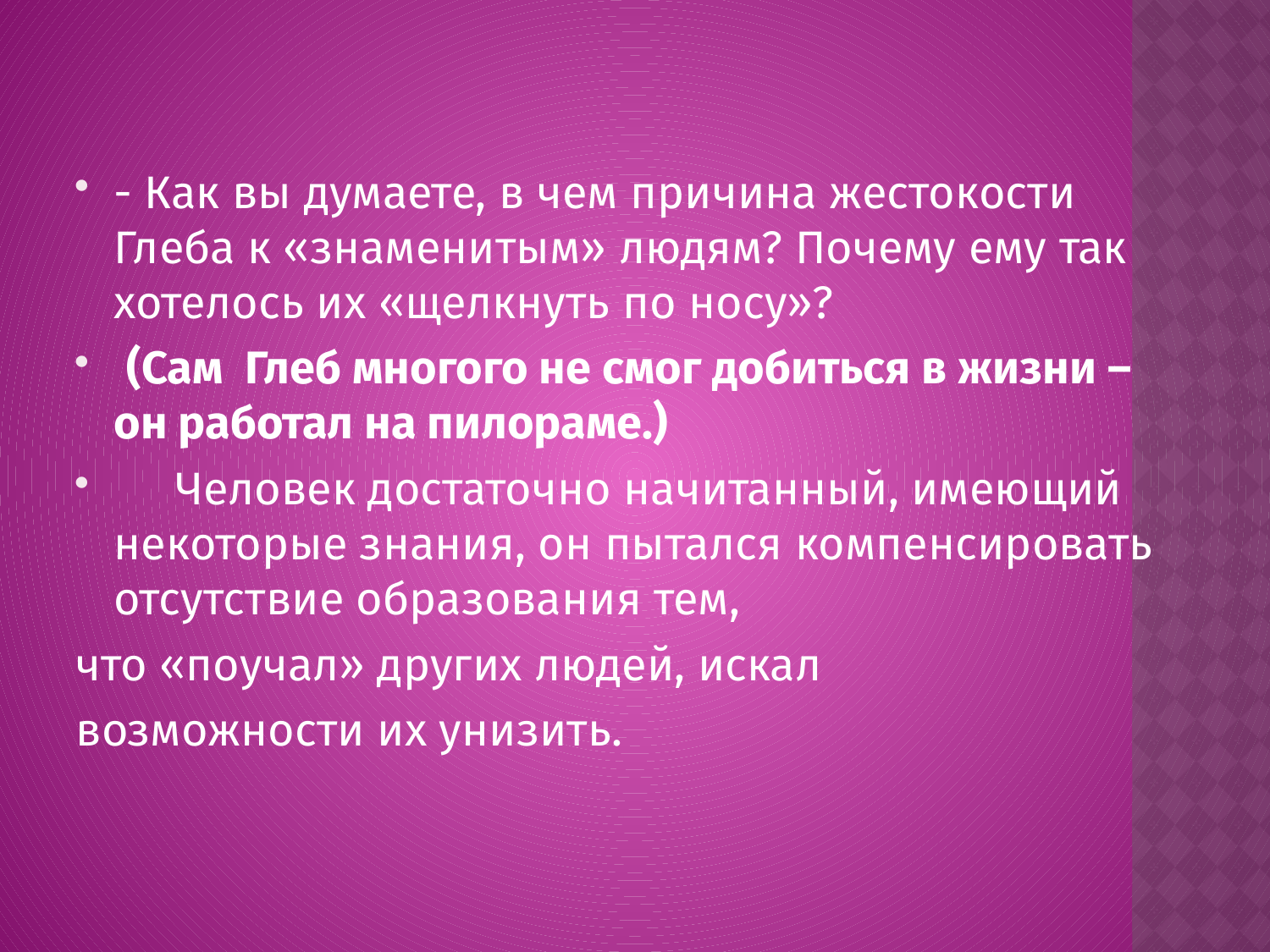

#
- Как вы думаете, в чем причина жестокости Глеба к «знаменитым» людям? Почему ему так хотелось их «щелкнуть по носу»?
 (Сам  Глеб многого не смог добиться в жизни – он работал на пилораме.)
     Человек достаточно начитанный, имеющий некоторые знания, он пытался компенсировать отсутствие образования тем,
что «поучал» других людей, искал
возможности их унизить.